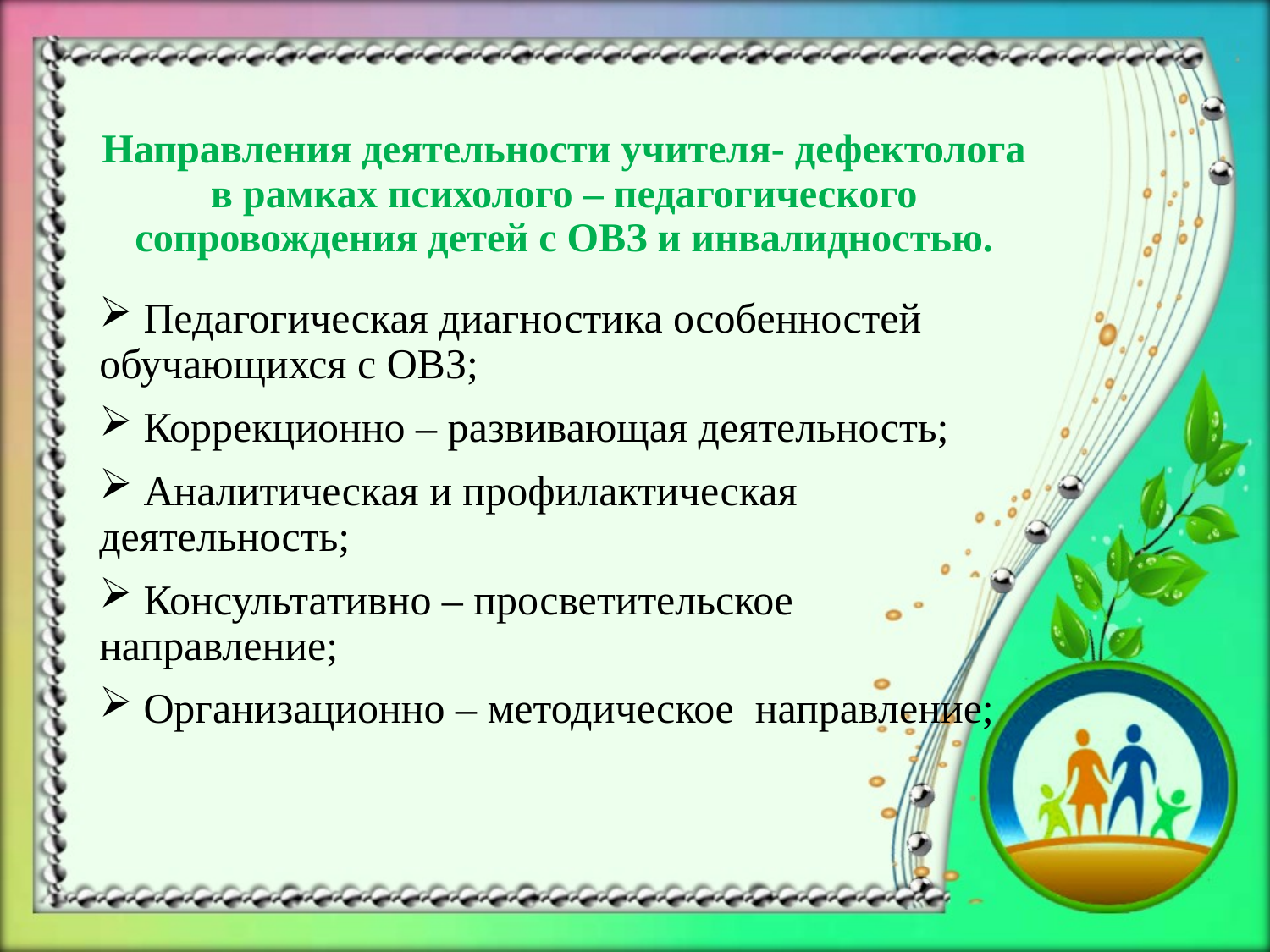

# Направления деятельности учителя- дефектолога в рамках психолого – педагогического сопровождения детей с ОВЗ и инвалидностью.
 Педагогическая диагностика особенностей обучающихся с ОВЗ;
 Коррекционно – развивающая деятельность;
 Аналитическая и профилактическая деятельность;
 Консультативно – просветительское направление;
 Организационно – методическое  направление;